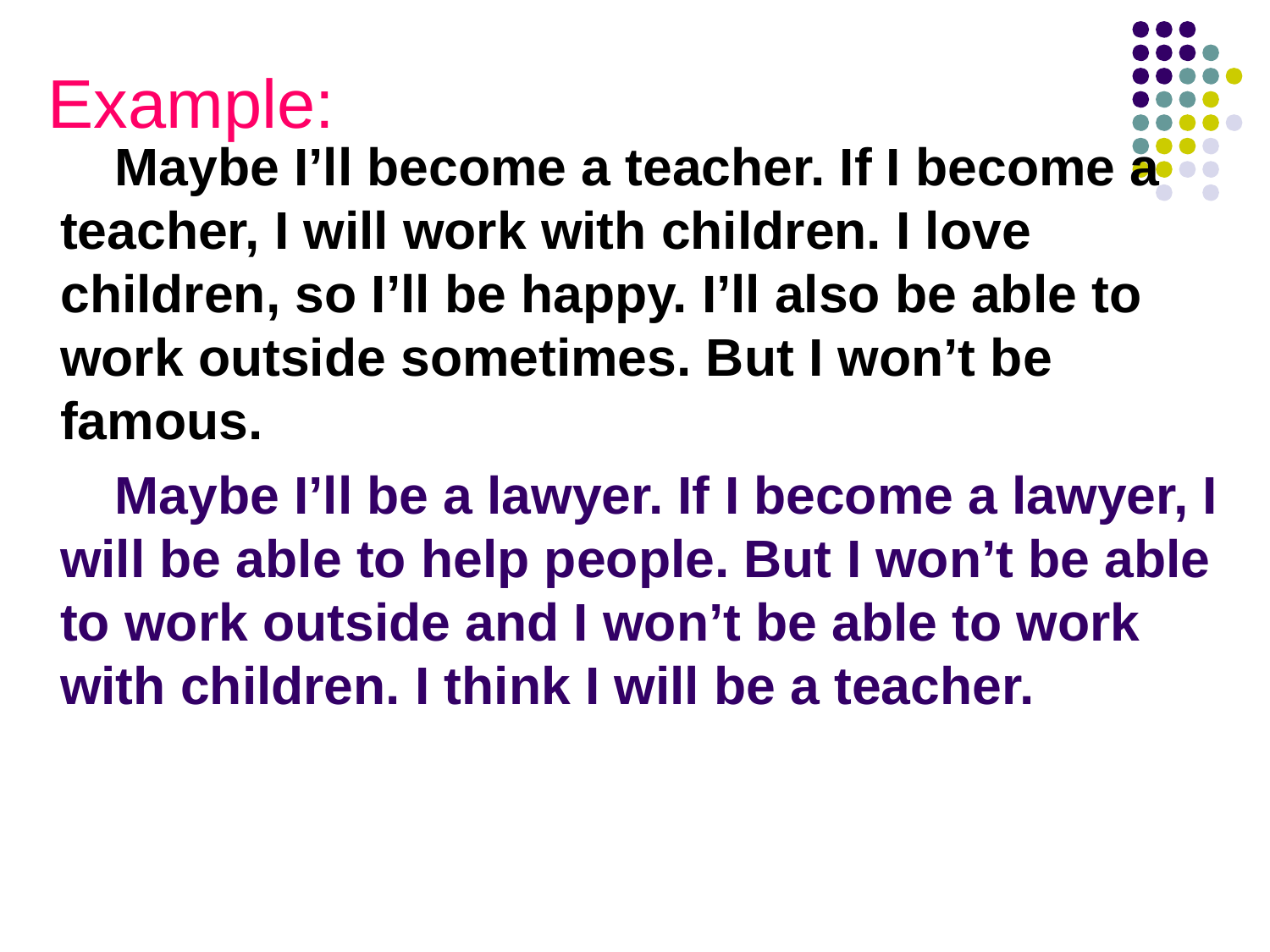

# Example:
       Maybe I’ll become a teacher. If I become a teacher, I will work with children. I love children, so I’ll be happy. I’ll also be able to  work outside sometimes. But I won’t be famous.
       Maybe I’ll be a lawyer. If I become a lawyer, I will be able to help people. But I won’t be able to work outside and I won’t be able to work with children. I think I will be a teacher.